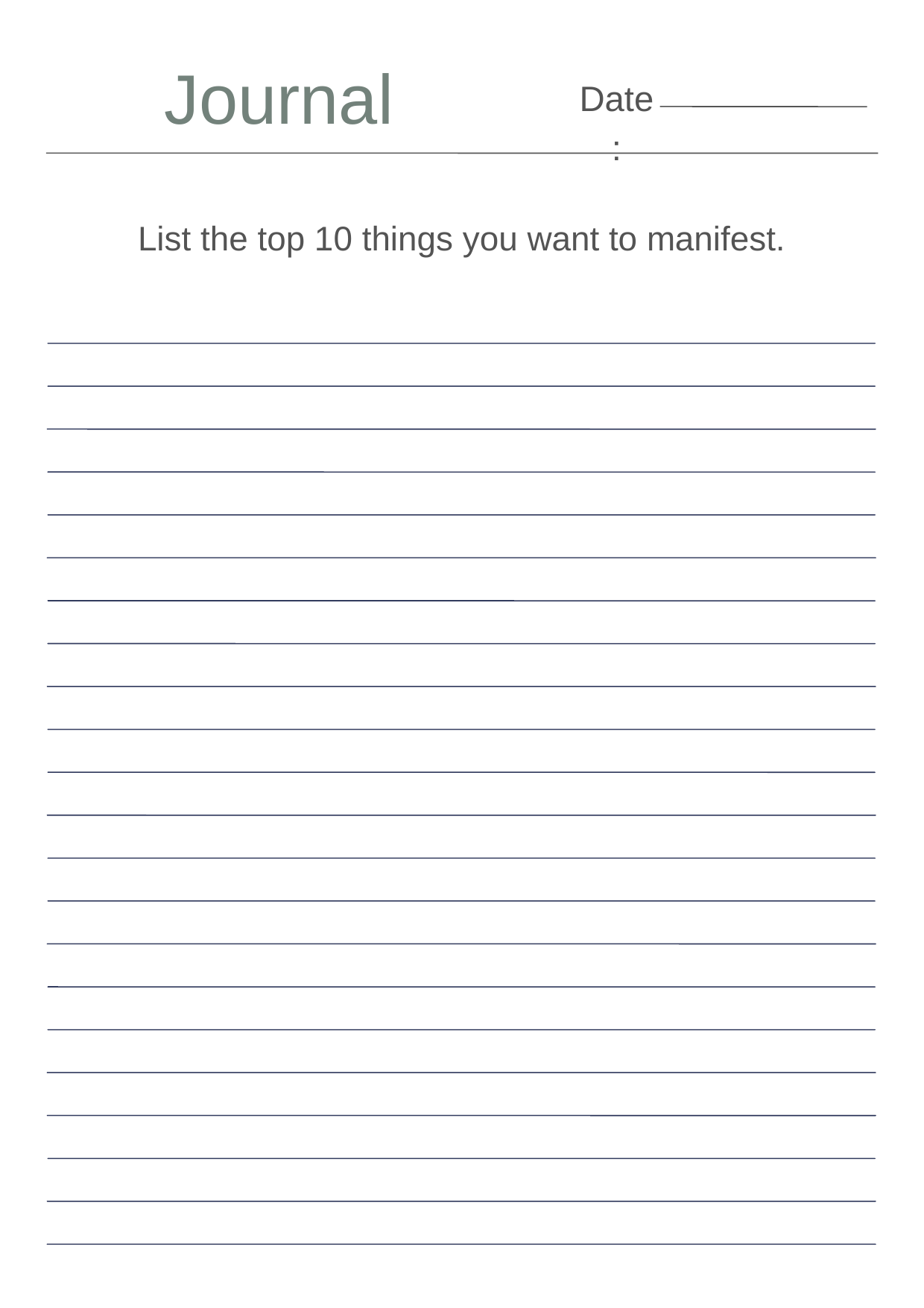

Journal
Date:

List the top 10 things you want to manifest.